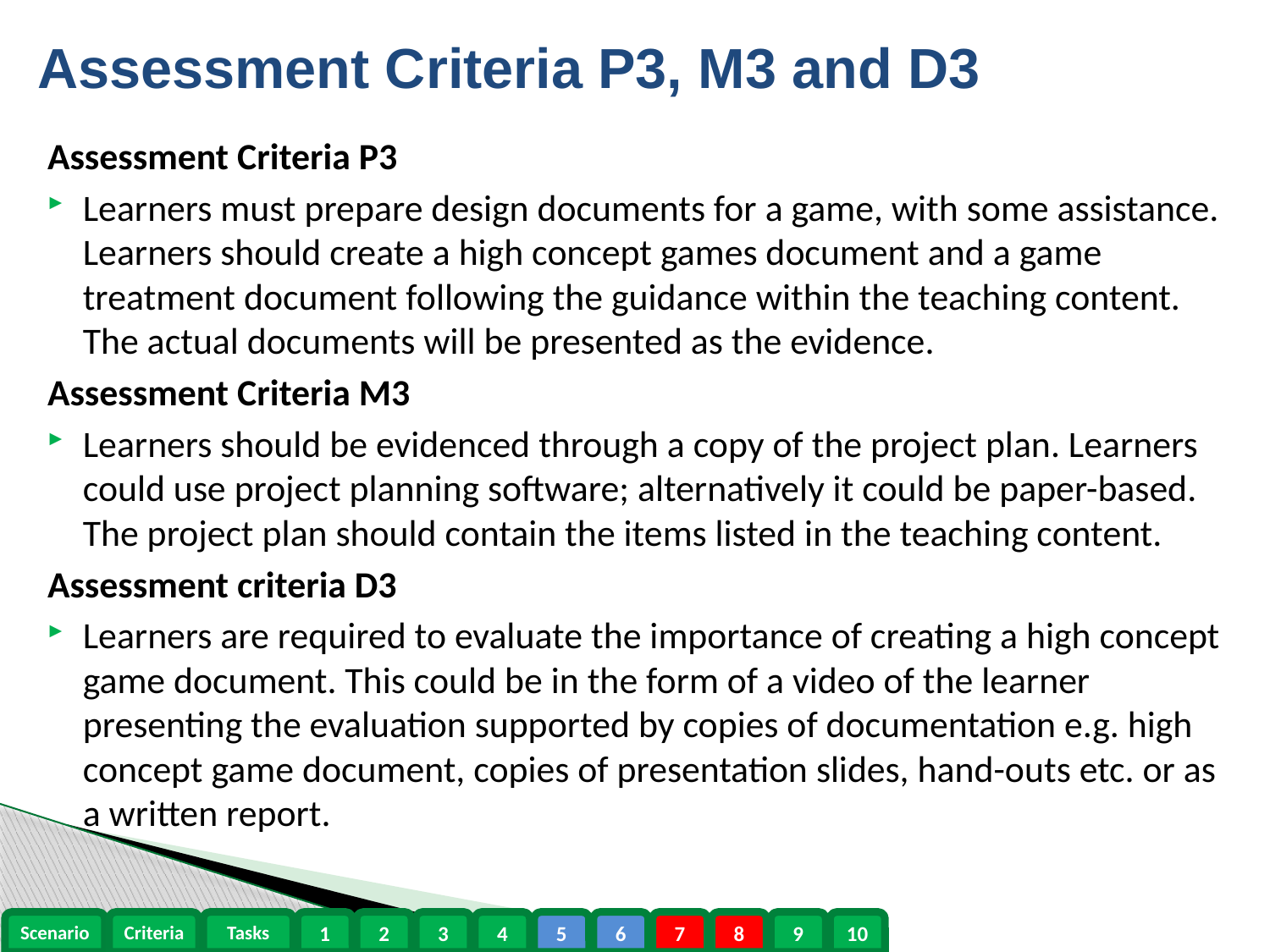

# Assessment Criteria P3, M3 and D3
Assessment Criteria P3
Learners must prepare design documents for a game, with some assistance. Learners should create a high concept games document and a game treatment document following the guidance within the teaching content. The actual documents will be presented as the evidence.
Assessment Criteria M3
Learners should be evidenced through a copy of the project plan. Learners could use project planning software; alternatively it could be paper-based. The project plan should contain the items listed in the teaching content.
Assessment criteria D3
Learners are required to evaluate the importance of creating a high concept game document. This could be in the form of a video of the learner presenting the evaluation supported by copies of documentation e.g. high concept game document, copies of presentation slides, hand-outs etc. or as a written report.